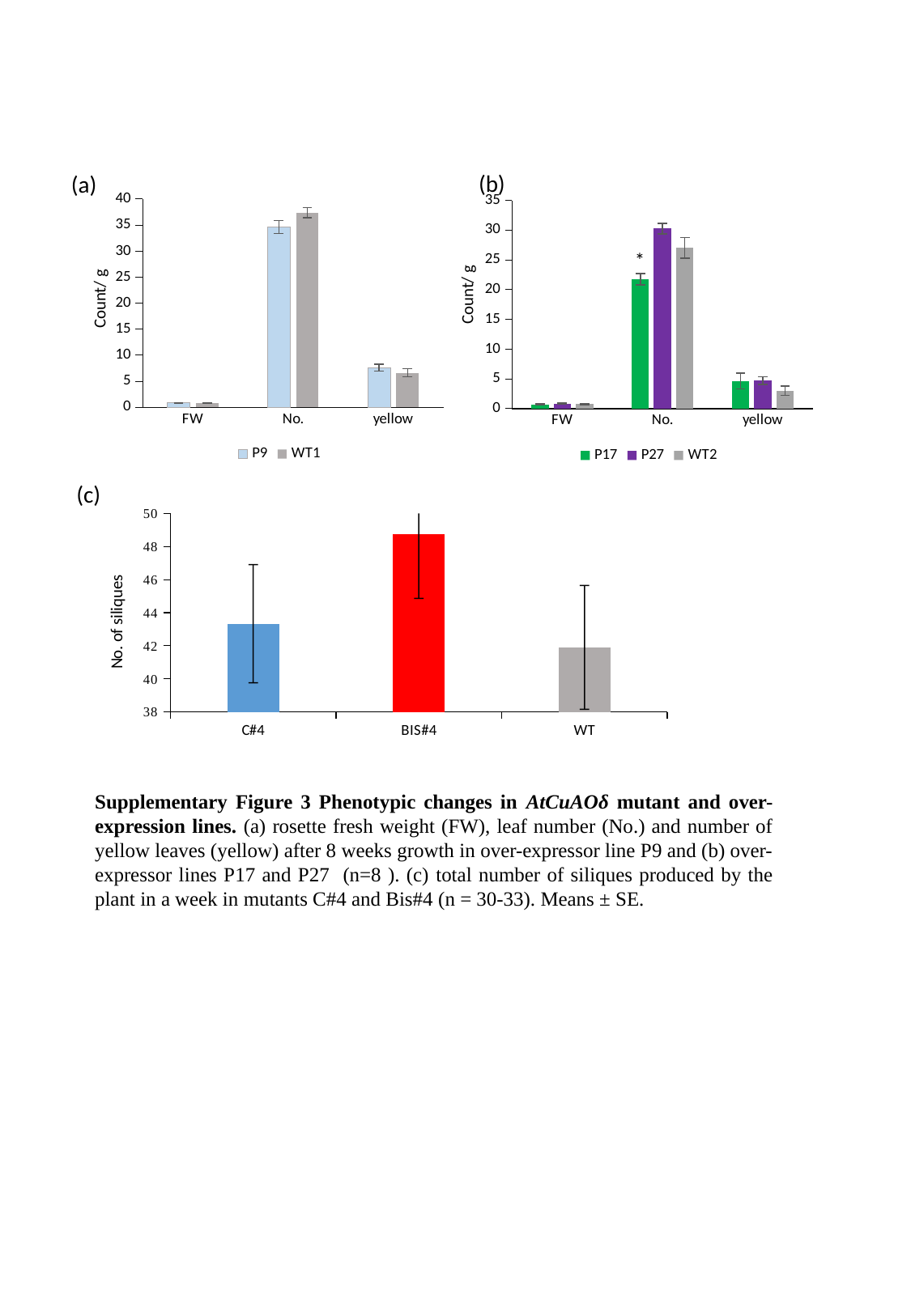

(b)
(a)

### Chart

| Category | P9 | WT1 |
|---|---|---|
| FW | 0.8781 | 0.8408625000000001 |
| No. | 34.625 | 37.375 |
| yellow | 7.625 | 6.625 |

### Chart

| Category | P17 | P27 | WT2 |
|---|---|---|---|
| FW | 0.6862750000000001 | 0.8255875000000001 | 0.737925 |
| No. | 21.75 | 30.25 | 27.0 |
| yellow | 4.625 | 4.714285714285714 | 3.0 |
*
Count/ g
Count/ g
(c)

### Chart

| Category | No of siliques produced in a week |
|---|---|
| C#4 | 43.333333333333336 |
| BIS#4 | 48.774193548387096 |
| WT | 41.9 |
Supplementary Figure 3 Phenotypic changes in AtCuAOδ mutant and over-expression lines. (a) rosette fresh weight (FW), leaf number (No.) and number of yellow leaves (yellow) after 8 weeks growth in over-expressor line P9 and (b) over-expressor lines P17 and P27  (n=8 ). (c) total number of siliques produced by the plant in a week in mutants C#4 and Bis#4 (n = 30-33). Means ± SE.